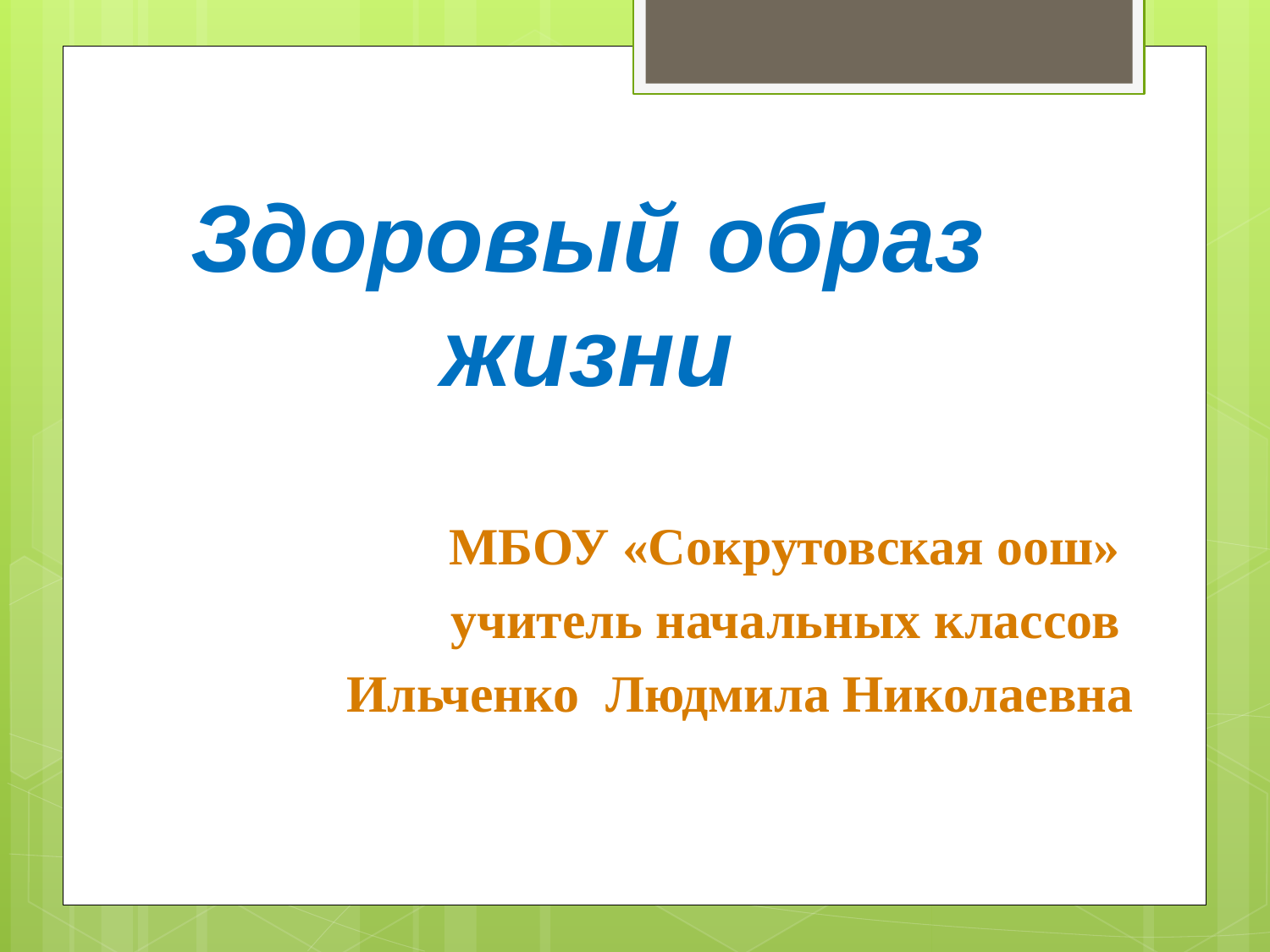

# Здоровый образ жизни
    МБОУ «Сокрутовская оош»
учитель начальных классов
        Ильченко  Людмила Николаевна